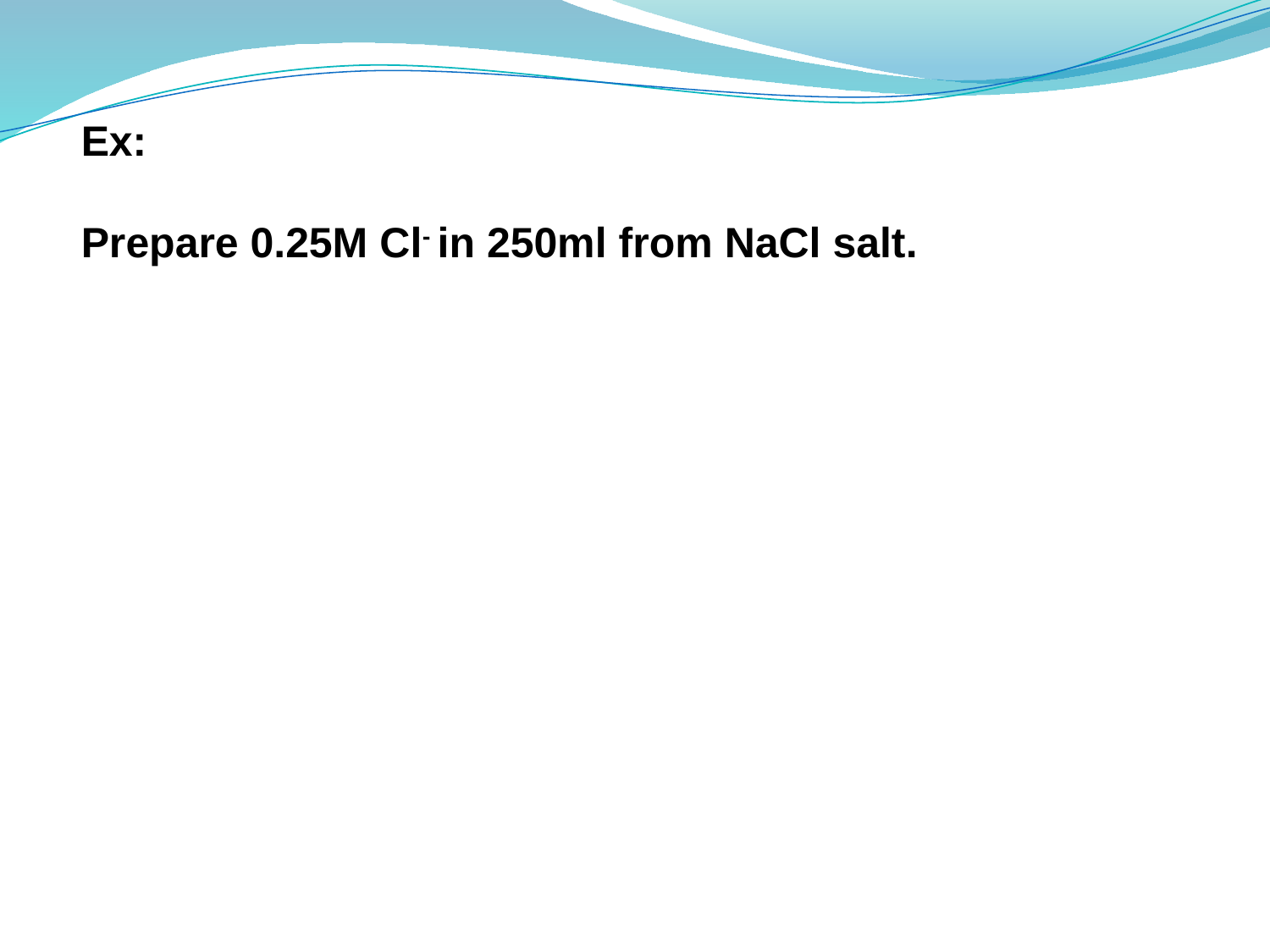

Ex:

Prepare 0.25M Cl- in 250ml from NaCl salt.